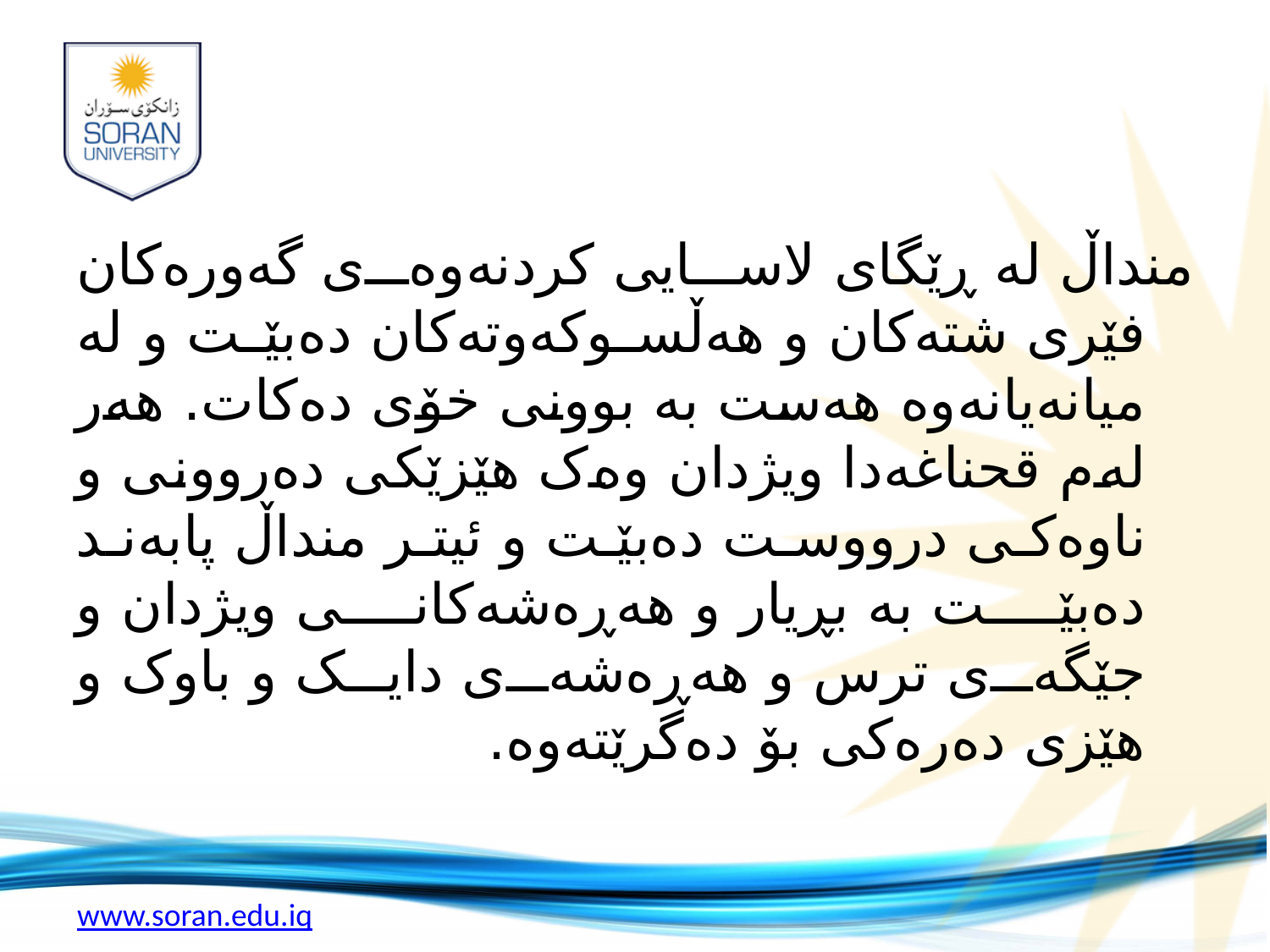

#
منداڵ له‌ ڕێگای لاسایی کردنه‌وه‌ی گه‌وره‌کان فێری شته‌کان و هه‌ڵسوکه‌وته‌کان ده‌بێت و له‌ میانه‌یانه‌وه‌ هه‌ست به‌ بوونی خۆی ده‌کات. هه‌ر له‌م قحناغه‌دا ویژدان وه‌ک هێزێکی ده‌روونی و ناوه‌کی درووست ده‌بێت و ئیتر منداڵ پابه‌ند ده‌بێت به‌ بڕیار و هه‌ڕه‌شه‌کانی ویژدان و جێگه‌ی ترس و هه‌ڕه‌شه‌ی دایک و باوک و هێزی ده‌ره‌کی بۆ ده‌گرێته‌وه‌.